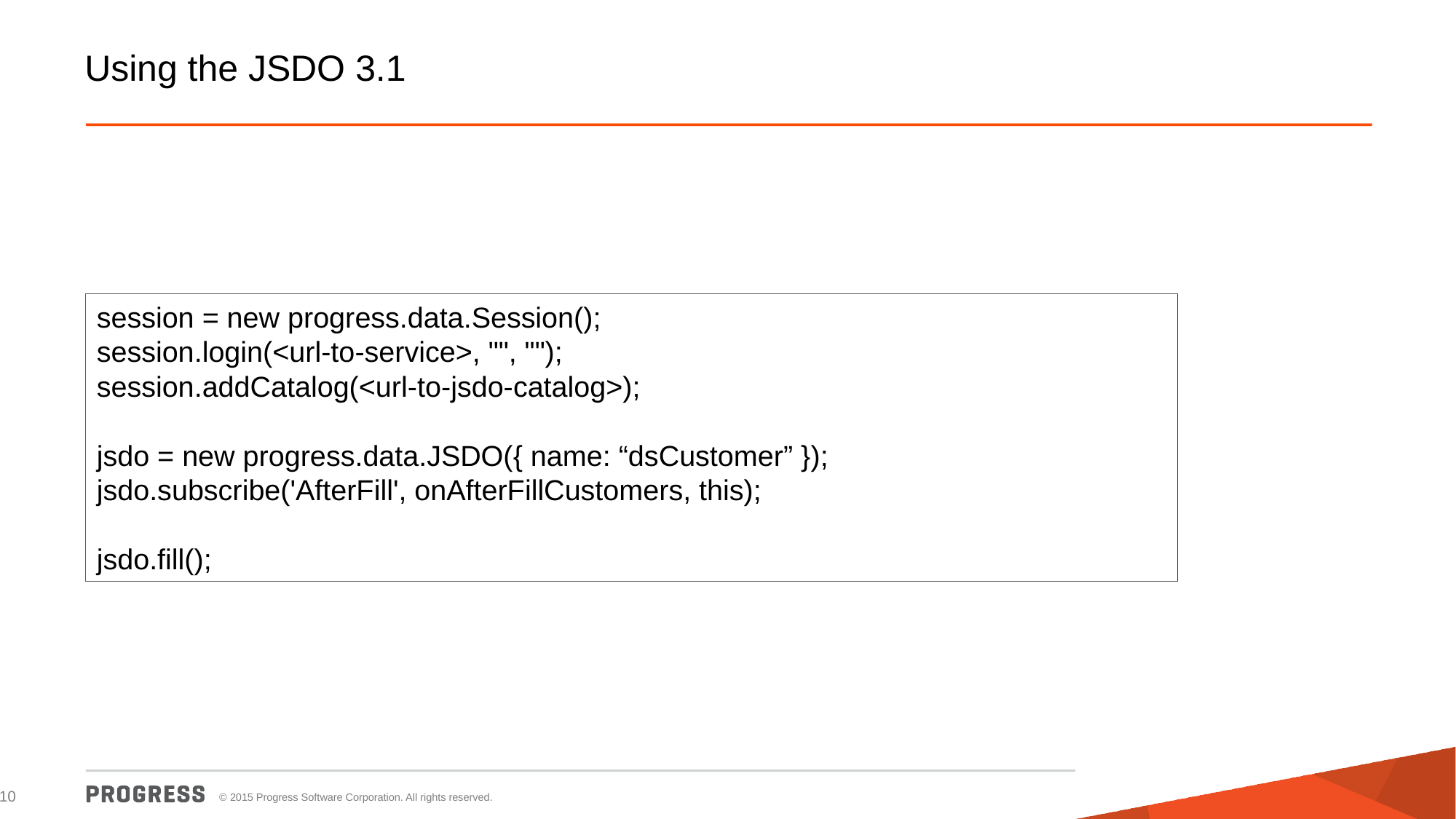

# Using the JSDO 3.1

session = new progress.data.Session();
session.login(<url-to-service>, "", "");
session.addCatalog(<url-to-jsdo-catalog>);

jsdo = new progress.data.JSDO({ name: “dsCustomer” });
jsdo.subscribe('AfterFill', onAfterFillCustomers, this);

jsdo.fill();